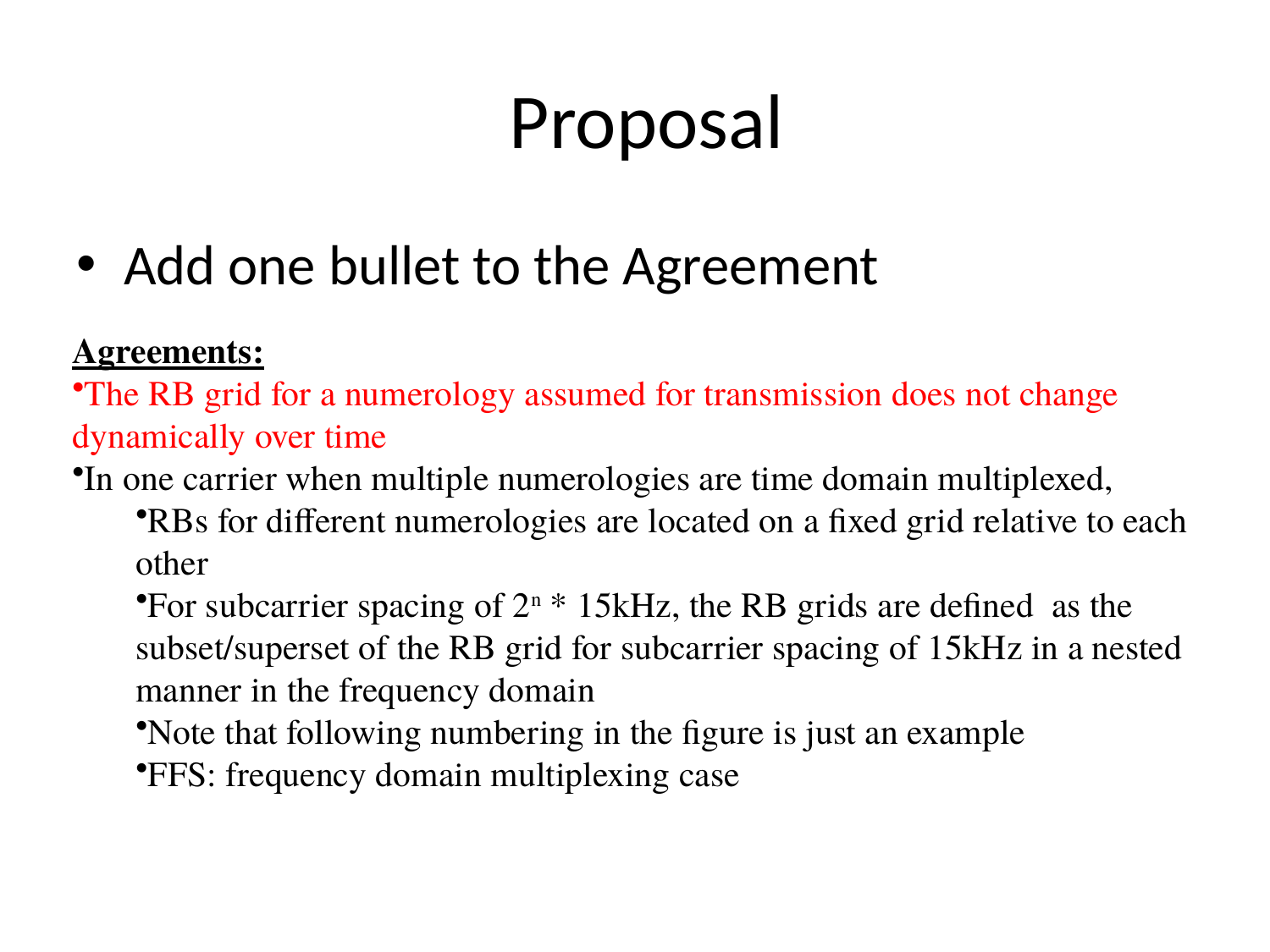

# Proposal
Add one bullet to the Agreement
Agreements:
The RB grid for a numerology assumed for transmission does not change dynamically over time
In one carrier when multiple numerologies are time domain multiplexed,
RBs for different numerologies are located on a fixed grid relative to each other
For subcarrier spacing of 2n * 15kHz, the RB grids are defined  as the subset/superset of the RB grid for subcarrier spacing of 15kHz in a nested manner in the frequency domain
Note that following numbering in the figure is just an example
FFS: frequency domain multiplexing case